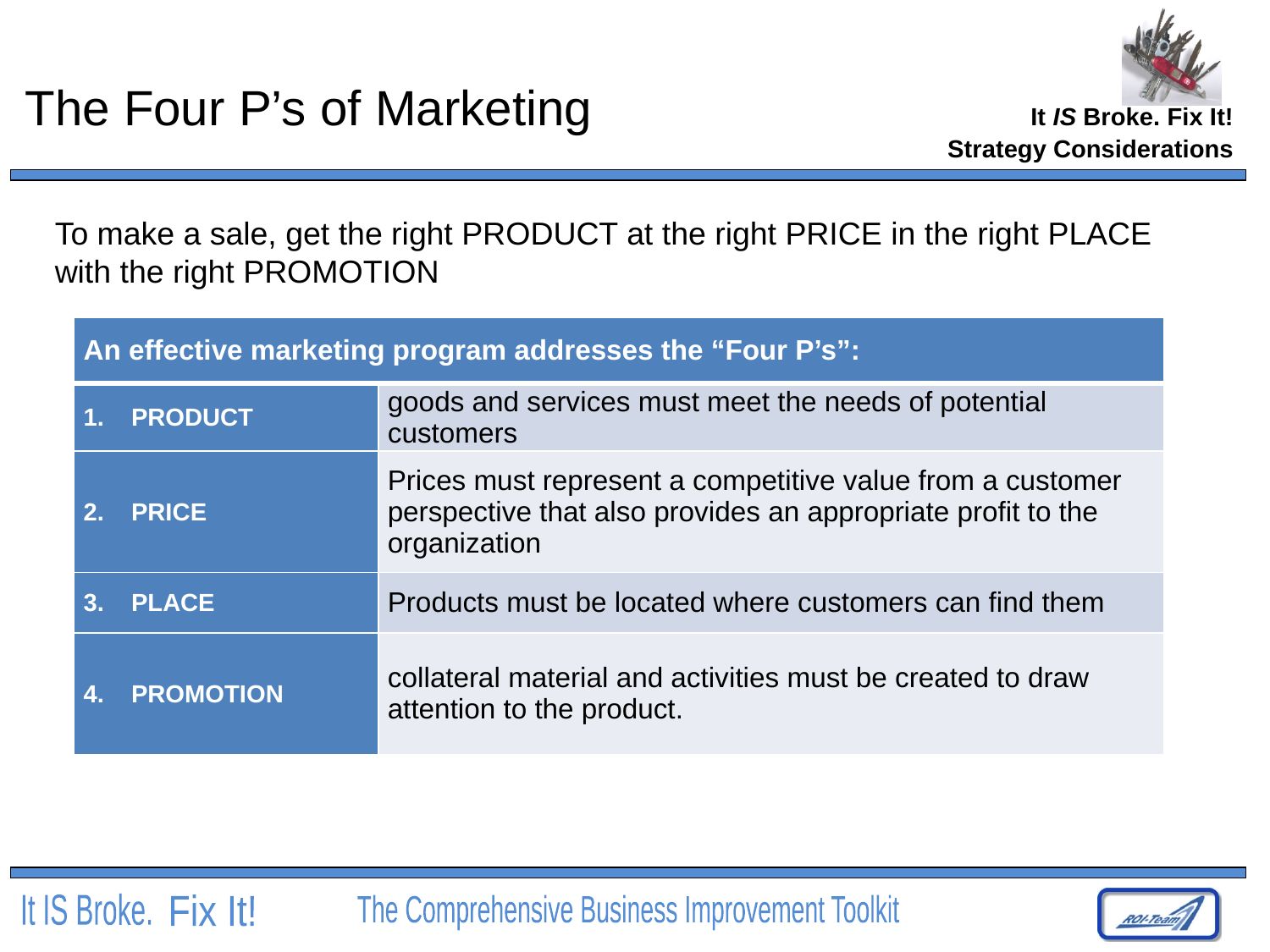

# The Four P’s of Marketing
Strategy Considerations
To make a sale, get the right PRODUCT at the right PRICE in the right PLACE with the right PROMOTION
| An effective marketing program addresses the “Four P’s”: |  |
| --- | --- |
| PRODUCT | goods and services must meet the needs of potential customers |
| PRICE | Prices must represent a competitive value from a customer perspective that also provides an appropriate profit to the organization |
| PLACE | Products must be located where customers can find them |
| PROMOTION | collateral material and activities must be created to draw attention to the product. |